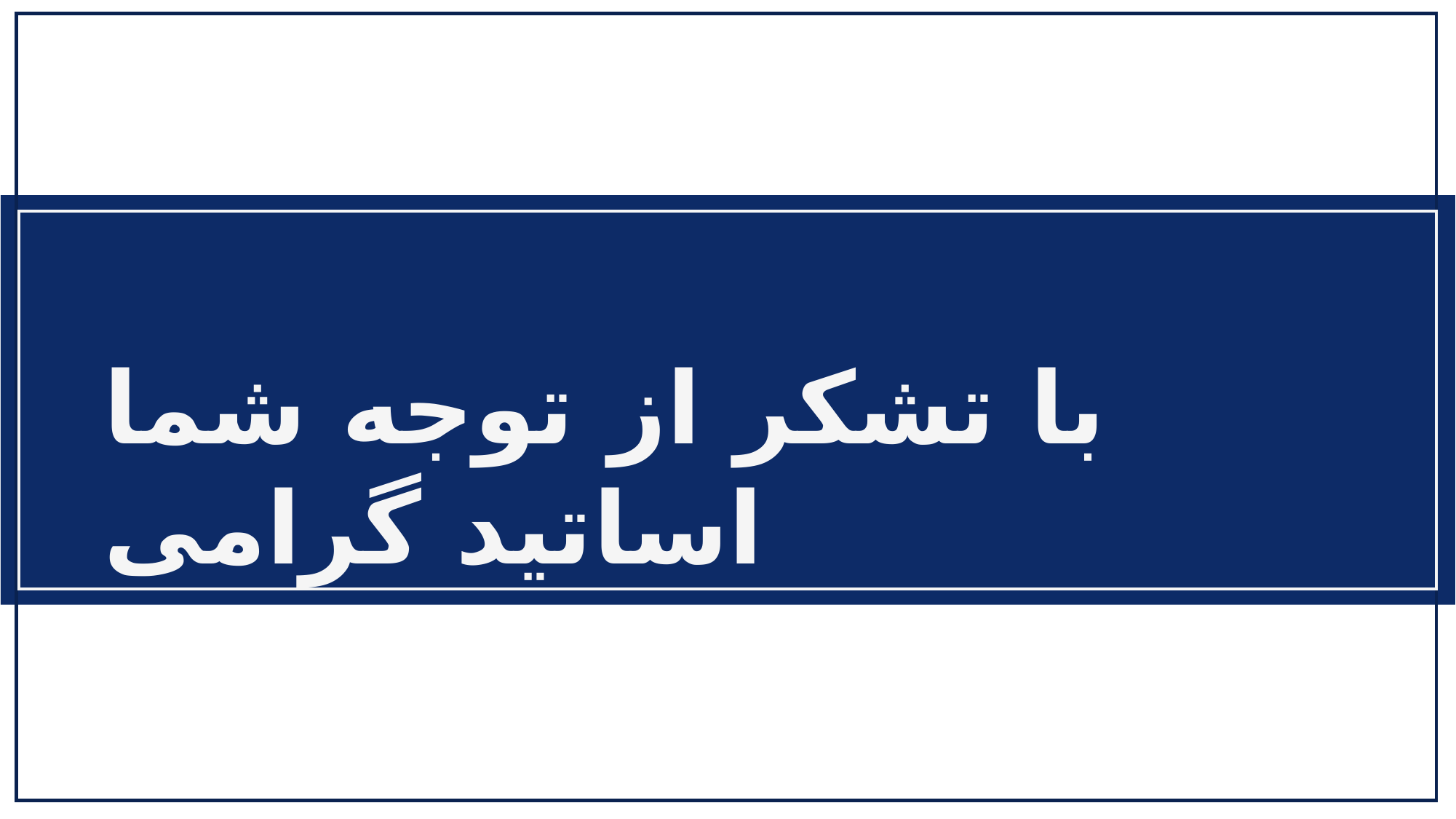

با تشکر از توجه شما اسا‌تید گرامی